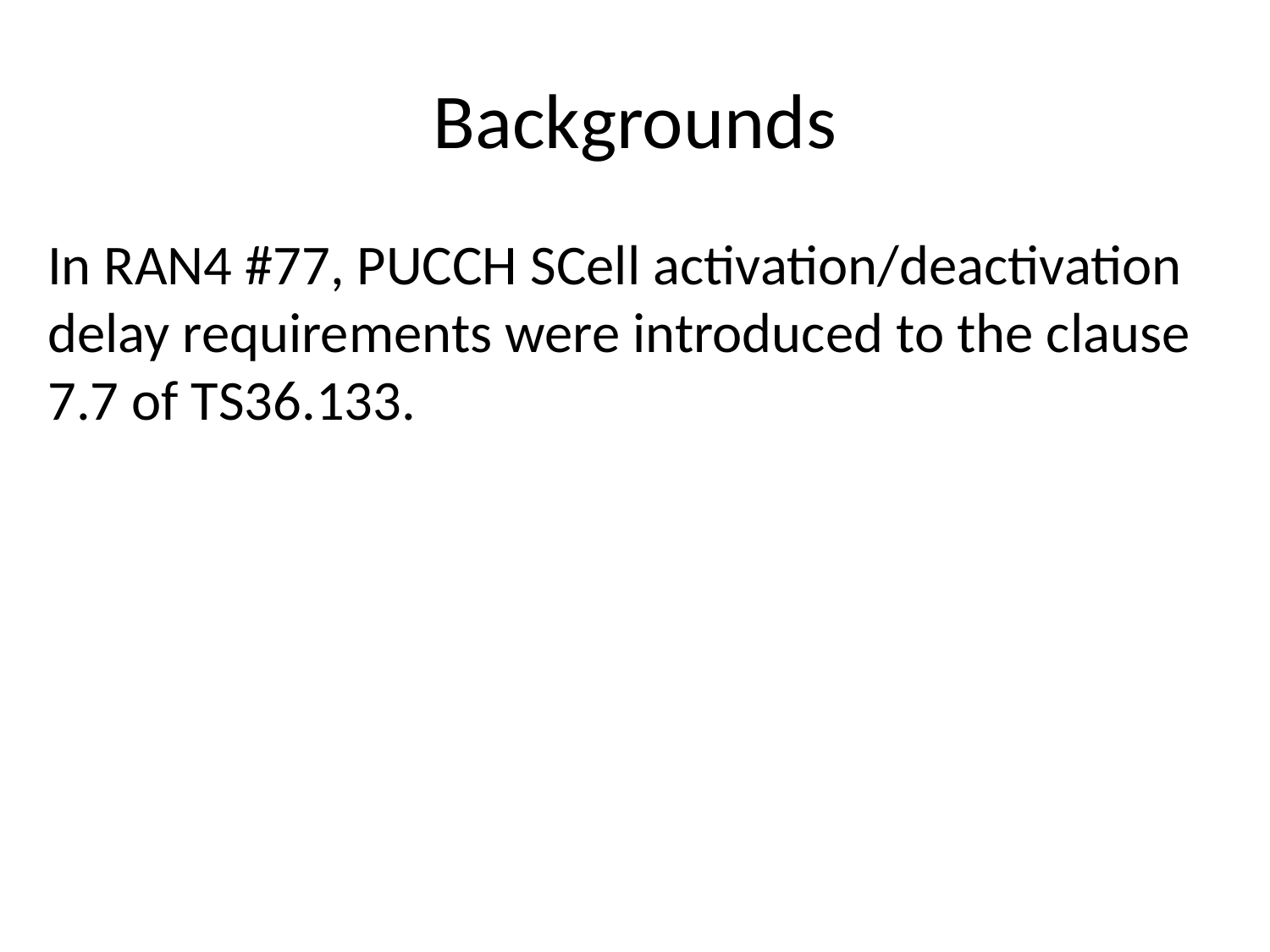

# Backgrounds
In RAN4 #77, PUCCH SCell activation/deactivation delay requirements were introduced to the clause 7.7 of TS36.133.